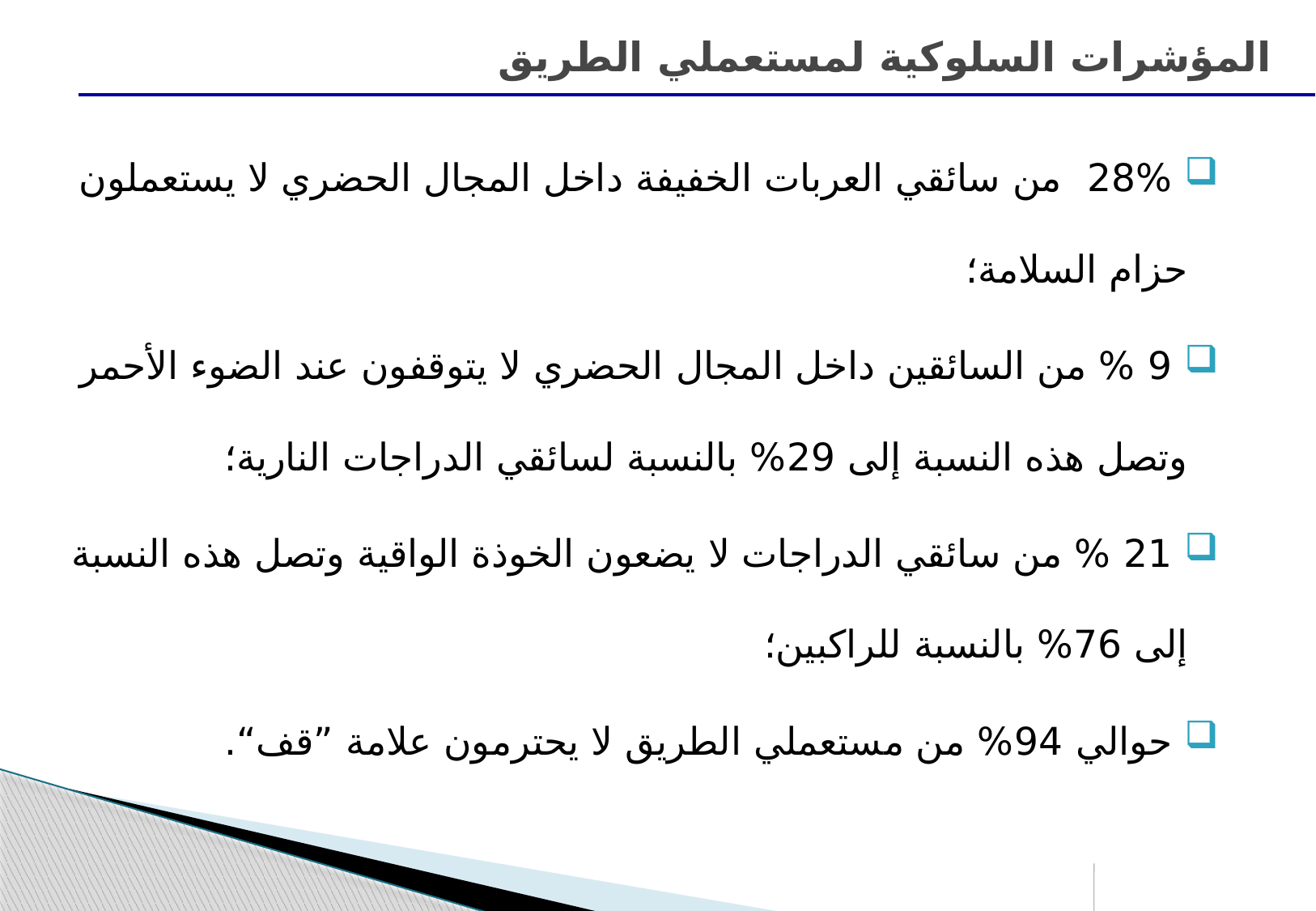

المؤشرات السلوكية لمستعملي الطريق
 28%  من سائقي العربات الخفيفة داخل المجال الحضري لا يستعملون حزام السلامة؛
 9 % من السائقين داخل المجال الحضري لا يتوقفون عند الضوء الأحمر وتصل هذه النسبة إلى 29% بالنسبة لسائقي الدراجات النارية؛
 21 % من سائقي الدراجات لا يضعون الخوذة الواقية وتصل هذه النسبة إلى 76% بالنسبة للراكبين؛
 حوالي 94% من مستعملي الطريق لا يحترمون علامة ”قف“.